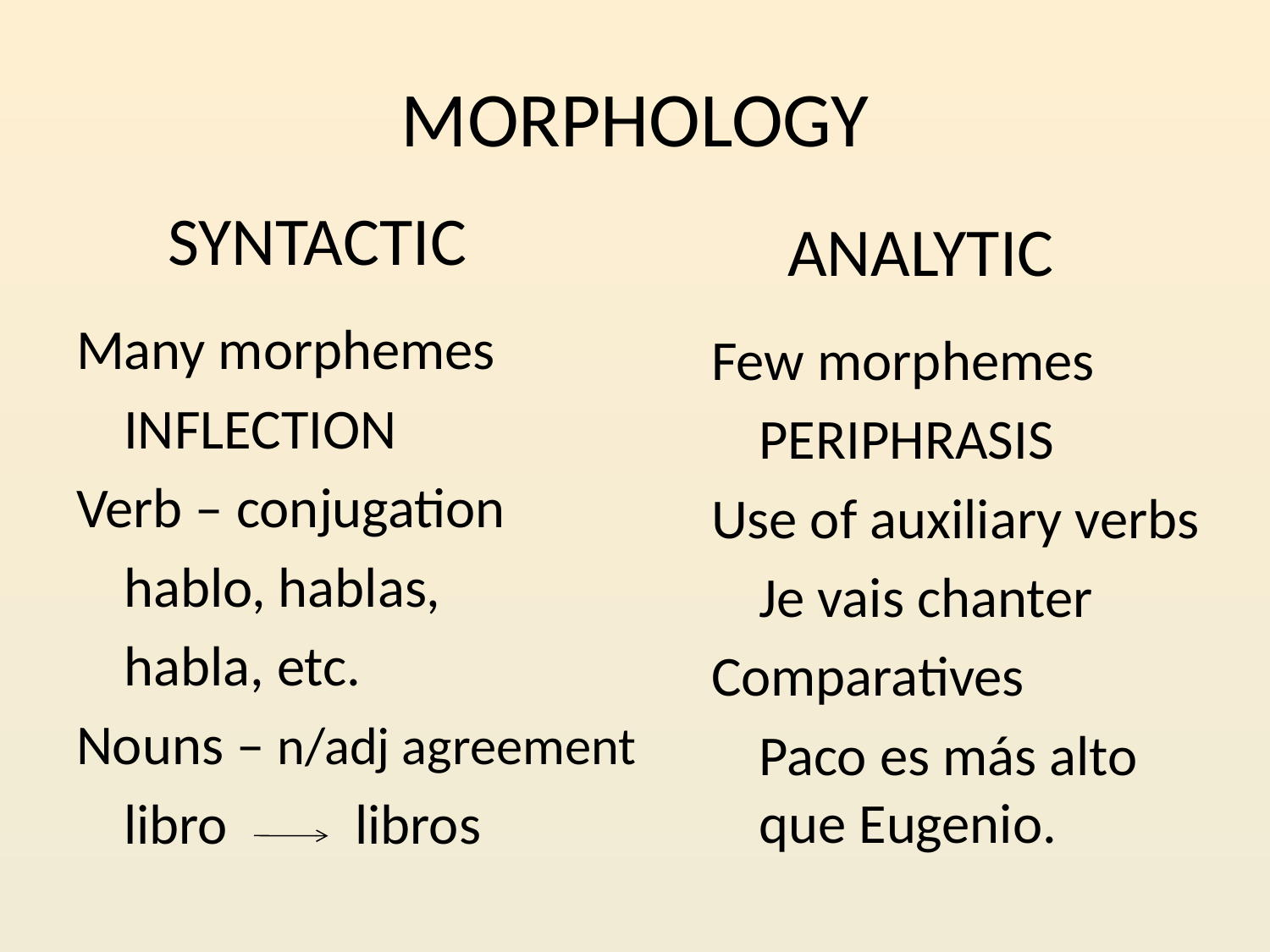

MORPHOLOGY
# SYNTACTIC
ANALYTIC
Many morphemes
	INFLECTION
Verb – conjugation
	hablo, hablas,
	habla, etc.
Nouns – n/adj agreement
	libro          libros

Few morphemes
	PERIPHRASIS
Use of auxiliary verbs
	Je vais chanter
Comparatives
	Paco es más alto que Eugenio.